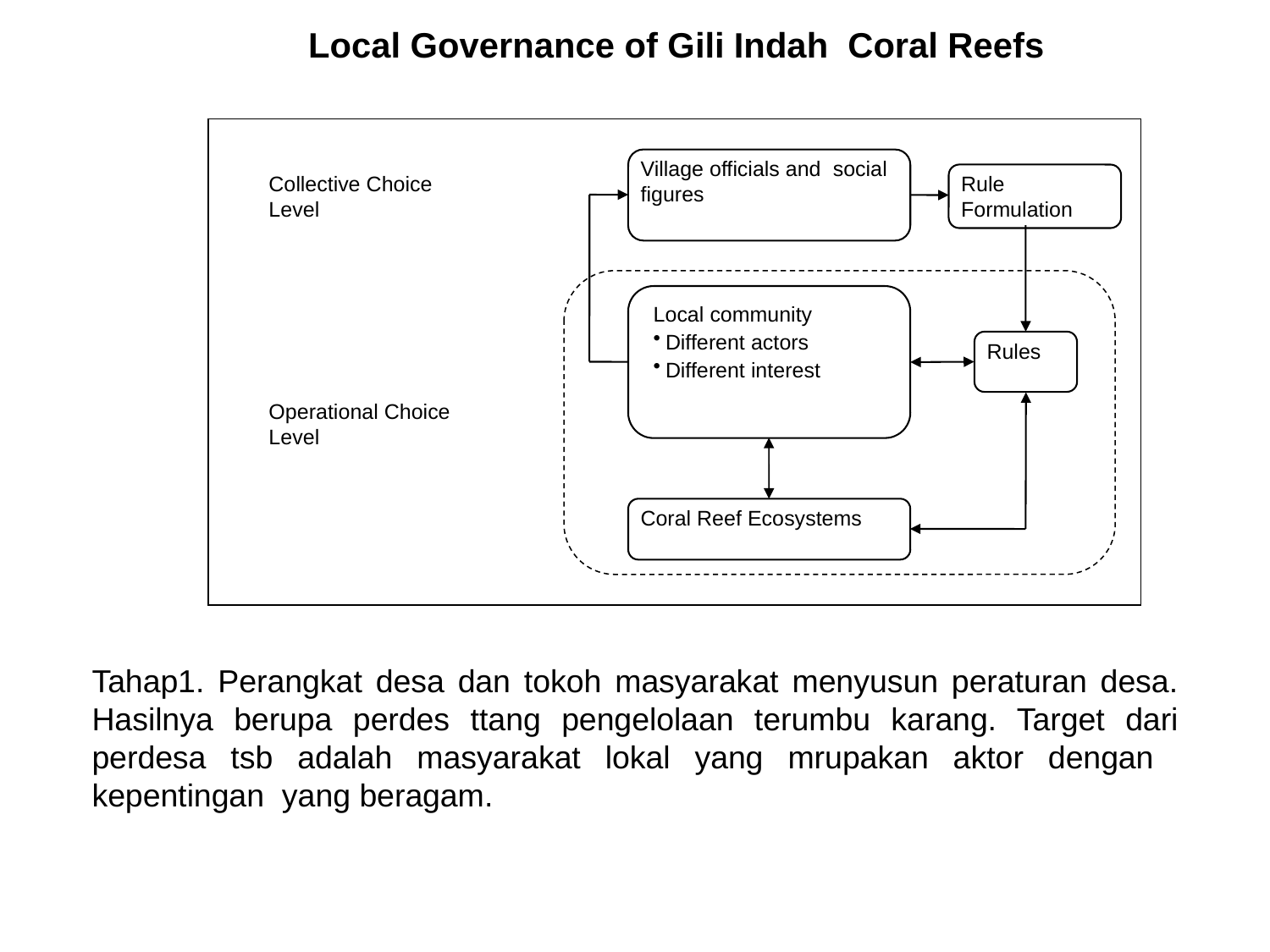

Local Governance of Gili Indah  Coral Reefs

Village officials and  social figures

Collective Choice Level
Rule Formulation

Local community
Different actors
Different interest
Rules

Operational Choice Level

Coral Reef Ecosystems

Tahap1. Perangkat desa dan tokoh masyarakat menyusun peraturan desa. Hasilnya berupa perdes ttang pengelolaan terumbu karang. Target dari perdesa tsb adalah masyarakat lokal yang mrupakan aktor dengan  kepentingan  yang beragam.